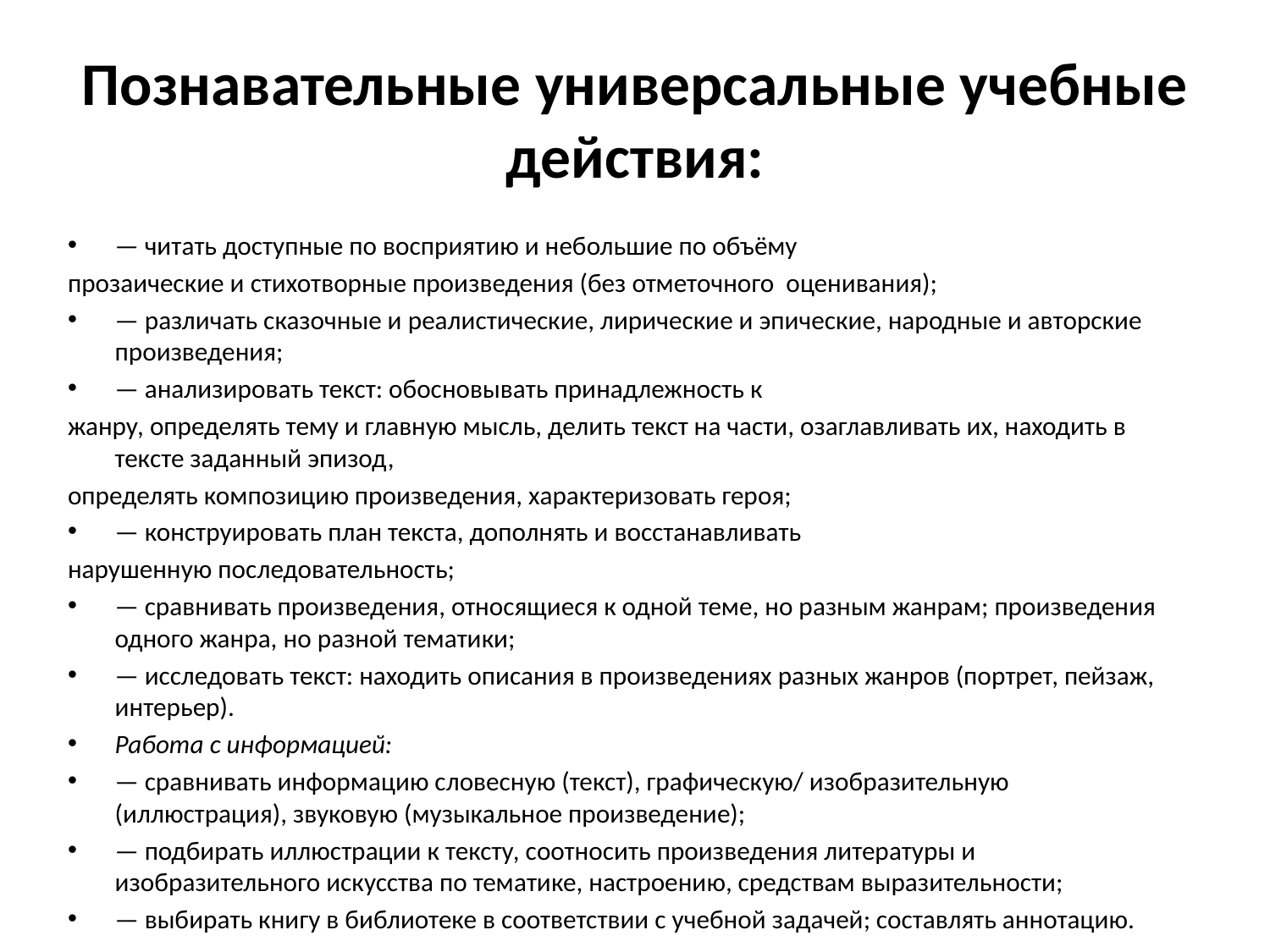

# Познавательные универсальные учебные действия:
— читать доступные по восприятию и небольшие по объёму
прозаические и стихотворные произведения (без отметочного  оценивания);
— различать сказочные и реалистические, лирические и эпические, народные и авторские произведения;
— анализировать текст: обосновывать принадлежность к
жанру, определять тему и главную мысль, делить текст на части, озаглавливать их, находить в тексте заданный эпизод,
определять композицию произведения, характеризовать героя;
— конструировать план текста, дополнять и восстанавливать
нарушенную последовательность;
— сравнивать произведения, относящиеся к одной теме, но разным жанрам; произведения одного жанра, но разной тематики;
— исследовать текст: находить описания в произведениях разных жанров (портрет, пейзаж, интерьер).
Работа с информацией:
— сравнивать информацию словесную (текст), графическую/ изобразительную (иллюстрация), звуковую (музыкальное произведение);
— подбирать иллюстрации к тексту, соотносить произведения литературы и изобразительного искусства по тематике, настроению, средствам выразительности;
— выбирать книгу в библиотеке в соответствии с учебной задачей; составлять аннотацию.